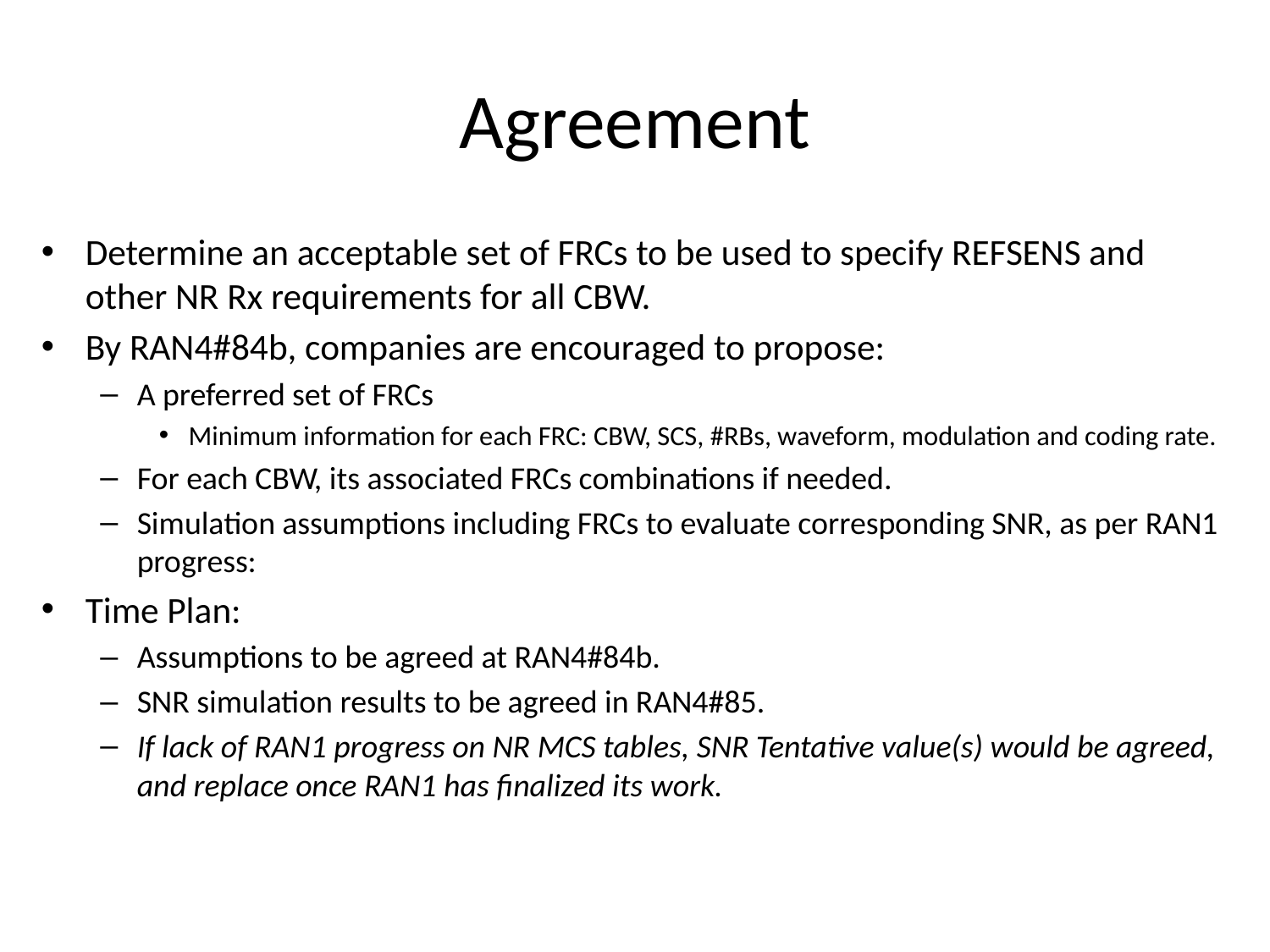

# Agreement
Determine an acceptable set of FRCs to be used to specify REFSENS and other NR Rx requirements for all CBW.
By RAN4#84b, companies are encouraged to propose:
A preferred set of FRCs
Minimum information for each FRC: CBW, SCS, #RBs, waveform, modulation and coding rate.
For each CBW, its associated FRCs combinations if needed.
Simulation assumptions including FRCs to evaluate corresponding SNR, as per RAN1 progress:
Time Plan:
Assumptions to be agreed at RAN4#84b.
SNR simulation results to be agreed in RAN4#85.
If lack of RAN1 progress on NR MCS tables, SNR Tentative value(s) would be agreed, and replace once RAN1 has finalized its work.